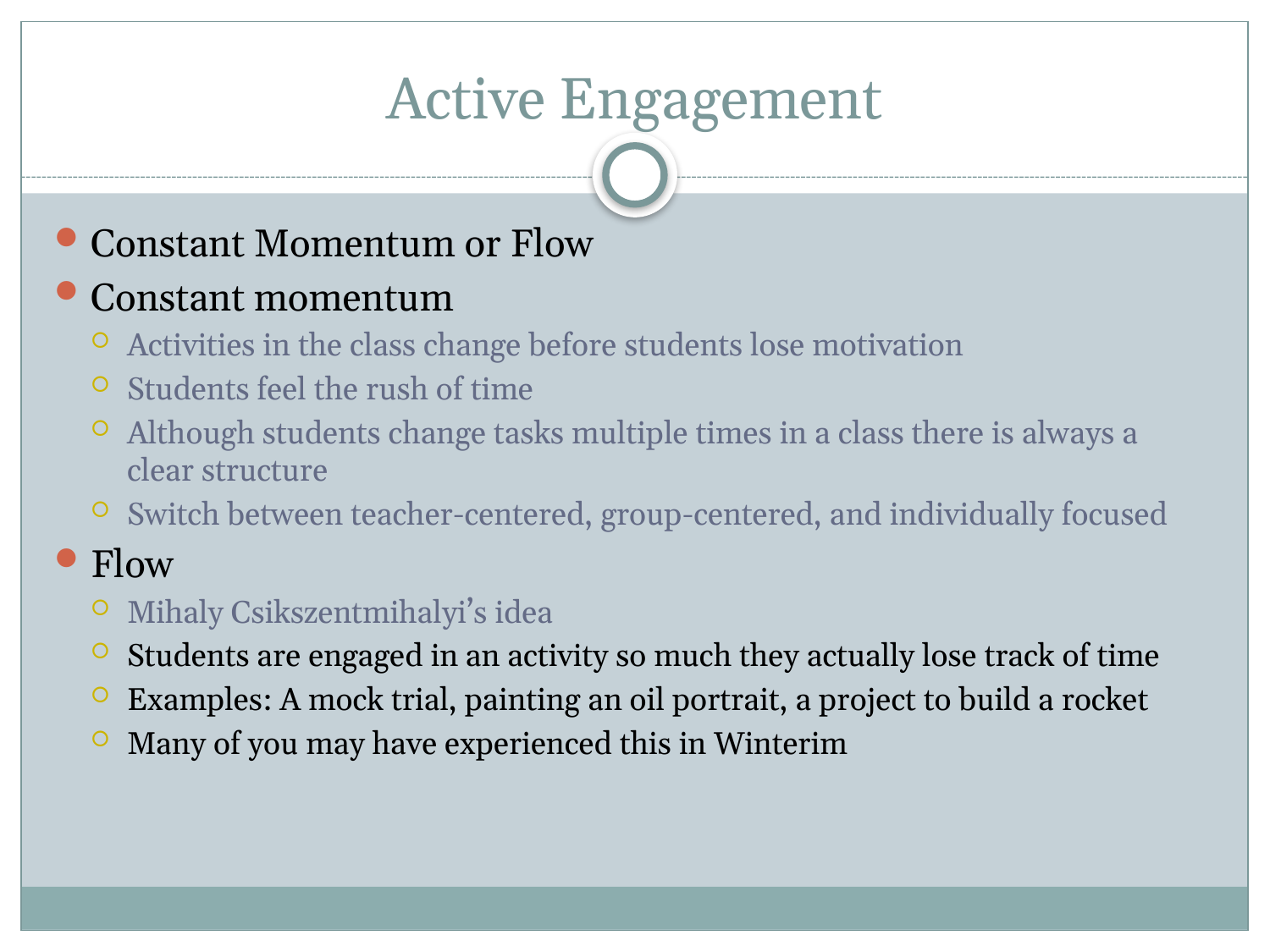

# Active Engagement
Constant Momentum or Flow
Constant momentum
Activities in the class change before students lose motivation
Students feel the rush of time
Although students change tasks multiple times in a class there is always a clear structure
Switch between teacher-centered, group-centered, and individually focused
Flow
Mihaly Csikszentmihalyi’s idea
Students are engaged in an activity so much they actually lose track of time
Examples: A mock trial, painting an oil portrait, a project to build a rocket
Many of you may have experienced this in Winterim